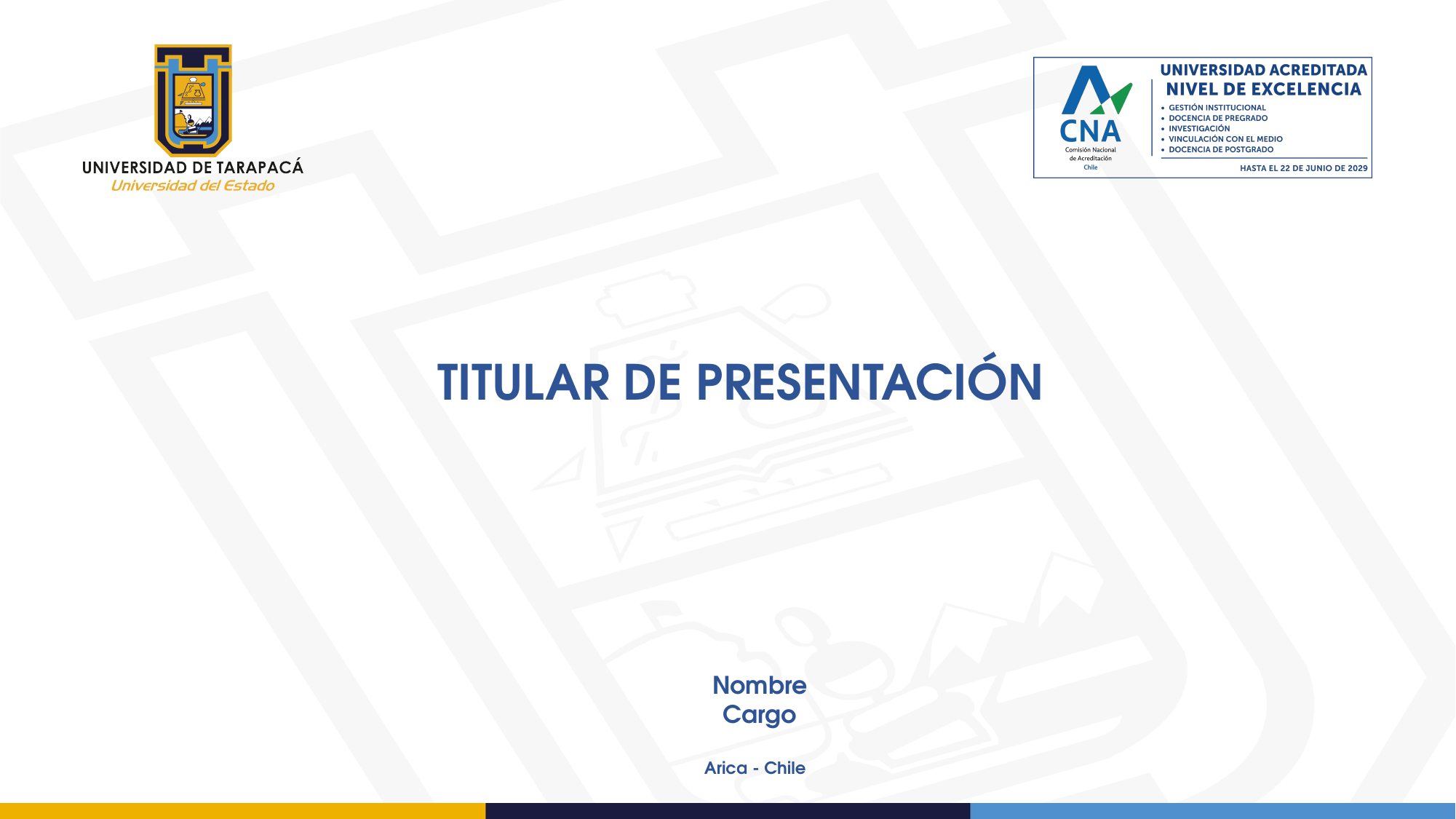

TITULAR DE PRESENTACIÓN
Nombre
Cargo

Arica - Chile